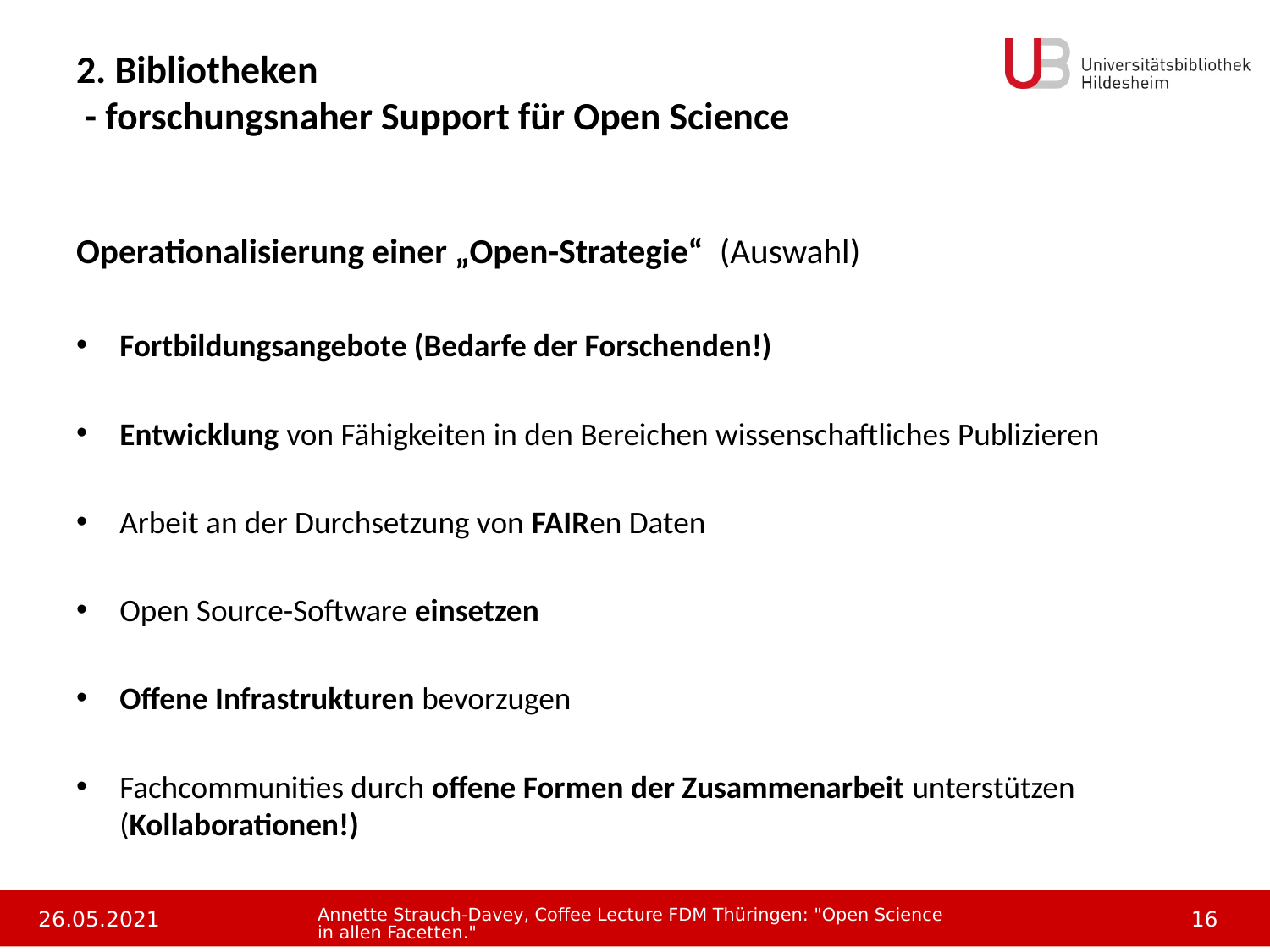

# 2. Bibliotheken - forschungsnaher Support für Open Science
Operationalisierung einer „Open-Strategie“  (Auswahl)
Fortbildungsangebote (Bedarfe der Forschenden!)

Entwicklung von Fähigkeiten in den Bereichen wissenschaftliches Publizieren

Arbeit an der Durchsetzung von FAIRen Daten

Open Source-Software einsetzen

Offene Infrastrukturen bevorzugen

Fachcommunities durch offene Formen der Zusammenarbeit unterstützen (Kollaborationen!)

26.05.2021
Annette Strauch-Davey, Coffee Lecture FDM Thüringen: "Open Science in allen Facetten."
16